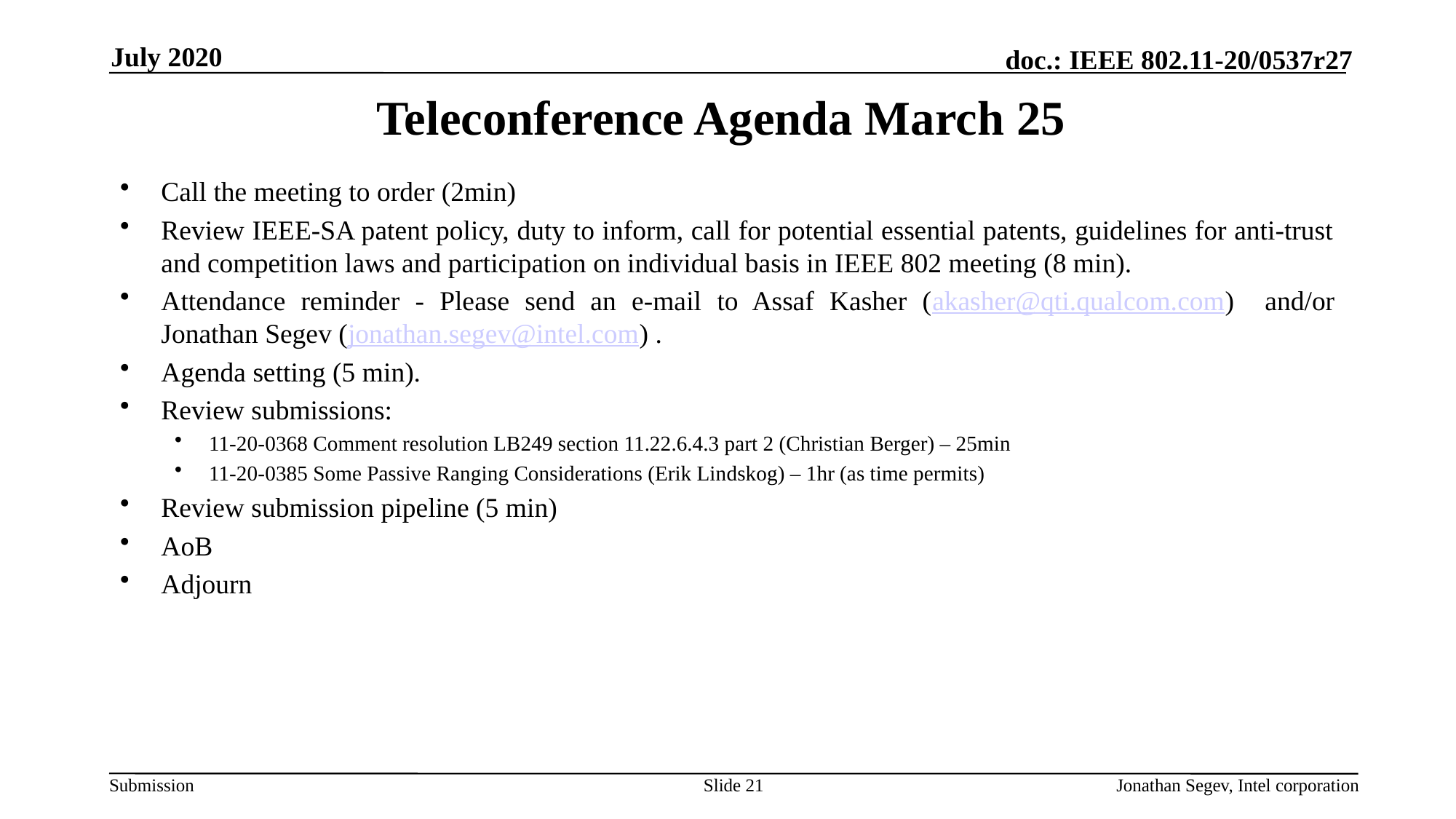

July 2020
# Teleconference Agenda March 25
Call the meeting to order (2min)
Review IEEE-SA patent policy, duty to inform, call for potential essential patents, guidelines for anti-trust and competition laws and participation on individual basis in IEEE 802 meeting (8 min).
Attendance reminder - Please send an e-mail to Assaf Kasher (akasher@qti.qualcom.com)  and/or Jonathan Segev (jonathan.segev@intel.com) .
Agenda setting (5 min).
Review submissions:
11-20-0368 Comment resolution LB249 section 11.22.6.4.3 part 2 (Christian Berger) – 25min
11-20-0385 Some Passive Ranging Considerations (Erik Lindskog) – 1hr (as time permits)
Review submission pipeline (5 min)
AoB
Adjourn

Slide 21
Jonathan Segev, Intel corporation